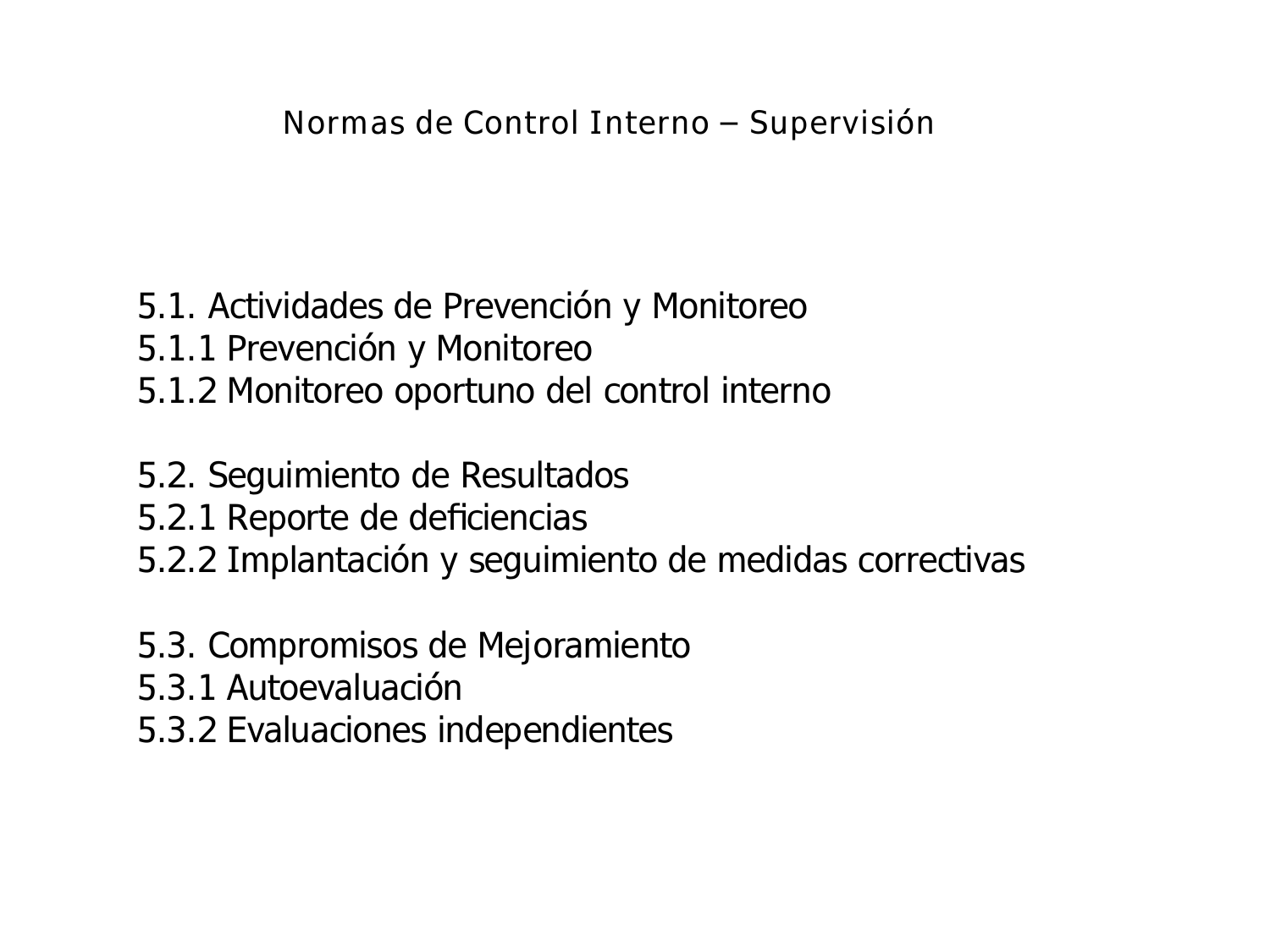

Normas de Control Interno – Supervisión
5.1. Actividades de Prevención y Monitoreo
5.1.1 Prevención y Monitoreo
5.1.2 Monitoreo oportuno del control interno

5.2. Seguimiento de Resultados
5.2.1 Reporte de deficiencias
5.2.2 Implantación y seguimiento de medidas correctivas

5.3. Compromisos de Mejoramiento
5.3.1 Autoevaluación
5.3.2 Evaluaciones independientes